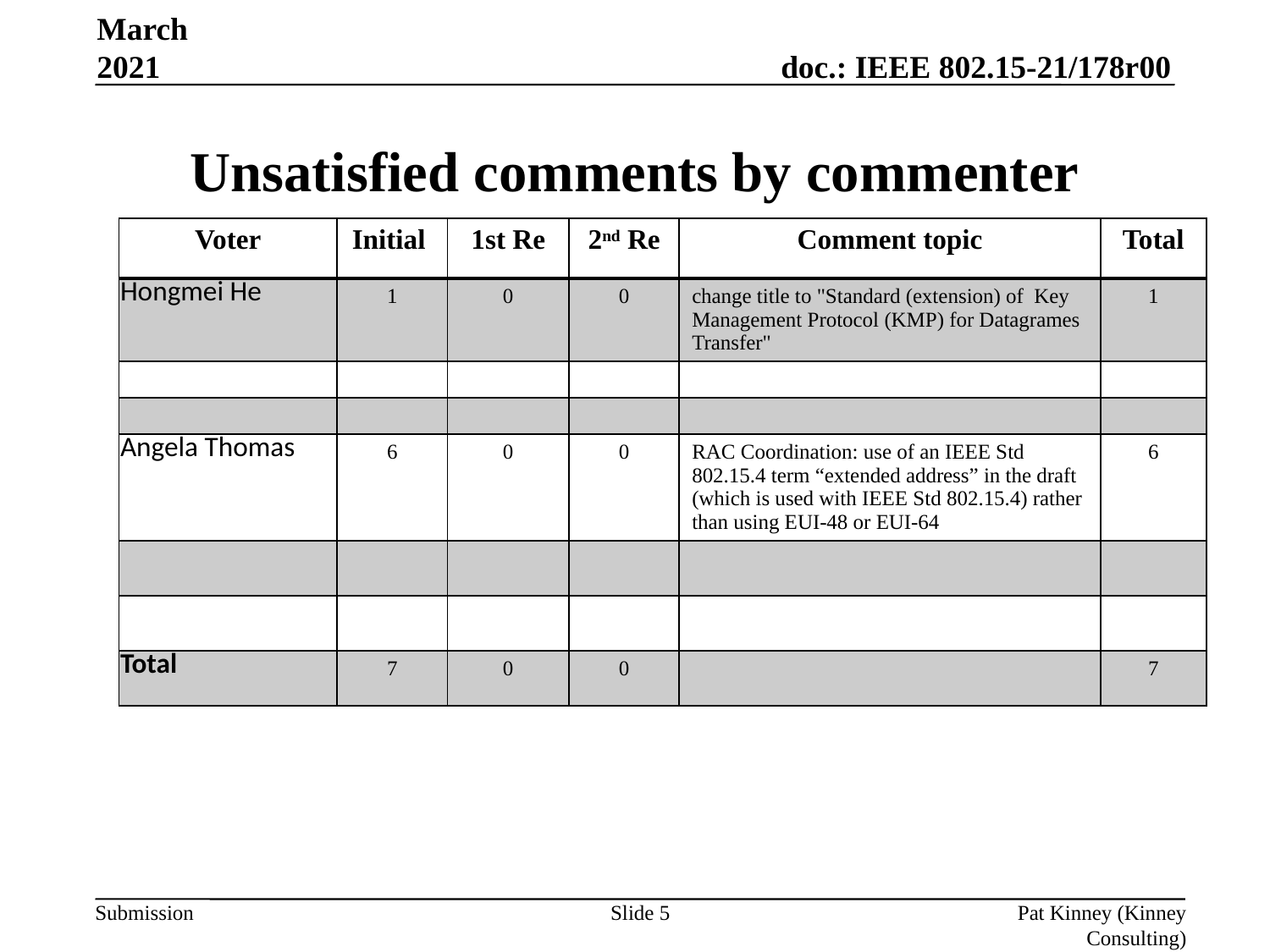

March 2021
# Unsatisfied comments by commenter
| Voter | Initial | 1st Re | 2nd Re | Comment topic | Total |
| --- | --- | --- | --- | --- | --- |
| Hongmei He | 1 | 0 | 0 | change title to "Standard (extension) of Key Management Protocol (KMP) for Datagrames Transfer" | 1 |
|  |  |  |  |  |  |
|  |  |  |  |  |  |
| Angela Thomas | 6 | 0 | 0 | RAC Coordination: use of an IEEE Std 802.15.4 term “extended address” in the draft (which is used with IEEE Std 802.15.4) rather than using EUI-48 or EUI-64 | 6 |
|  |  |  |  |  |  |
|  |  |  |  |  |  |
| Total | 7 | 0 | 0 |  | 7 |
Slide 5
Pat Kinney (Kinney Consulting)